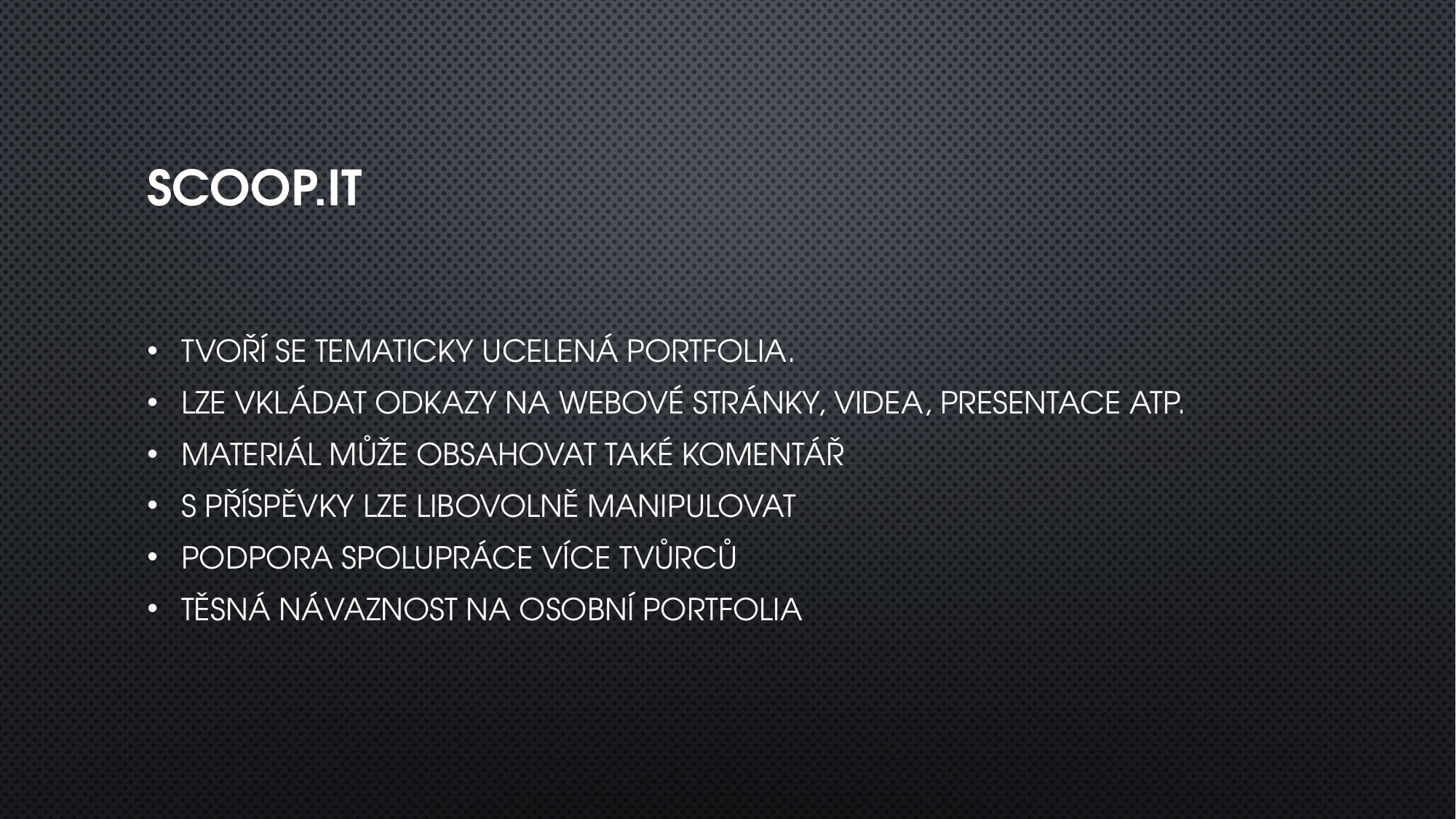

# Scoop.it
Tvoří se tematicky ucelená portfolia.
Lze vkládat odkazy na webové stránky, videa, presentace atp.
Materiál může obsahovat také komentář
S příspěvky lze libovolně manipulovat
Podpora spolupráce více tvůrců
Těsná návaznost na osobní portfolia